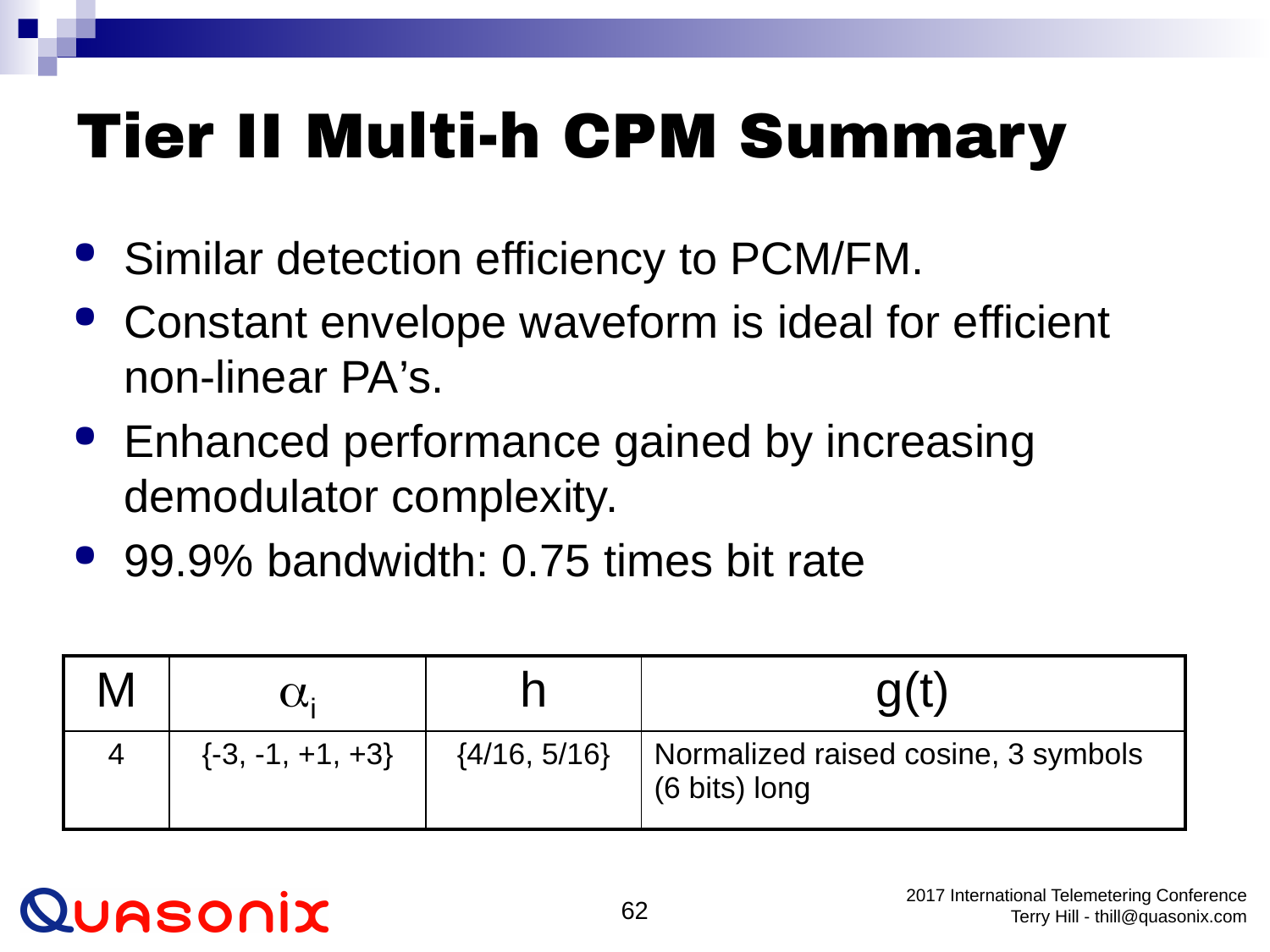

# Tier II Multi-h CPM Summary
Similar detection efficiency to PCM/FM.
Constant envelope waveform is ideal for efficient non-linear PA’s.
Enhanced performance gained by increasing demodulator complexity.
99.9% bandwidth: 0.75 times bit rate
| M | αi | h | g(t) |
| --- | --- | --- | --- |
| 4 | {-3, -1, +1, +3} | {4/16, 5/16} | Normalized raised cosine, 3 symbols (6 bits) long |